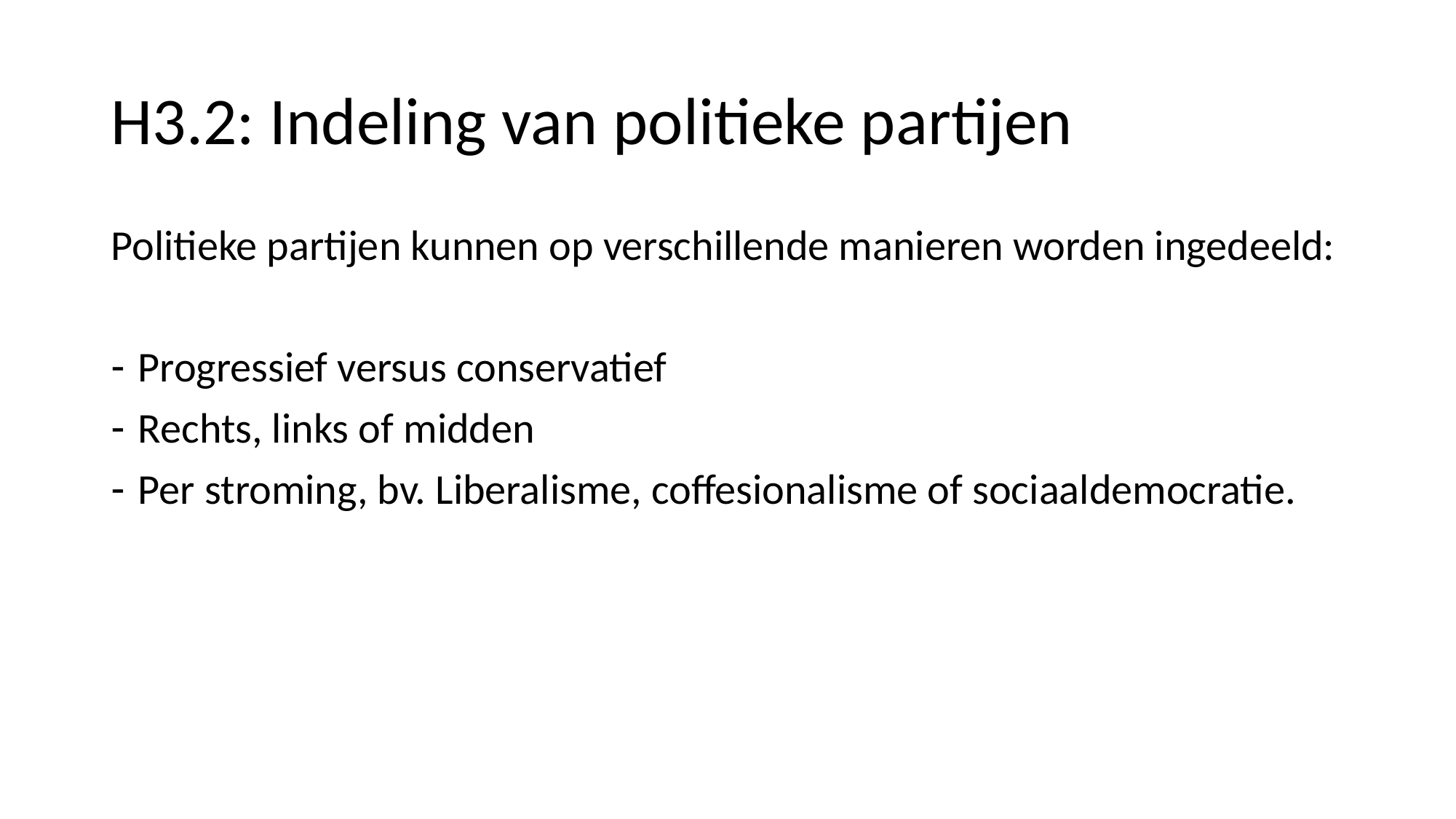

# H3.2: Indeling van politieke partijen
Politieke partijen kunnen op verschillende manieren worden ingedeeld:

Progressief versus conservatief
Rechts, links of midden
Per stroming, bv. Liberalisme, coffesionalisme of sociaaldemocratie.